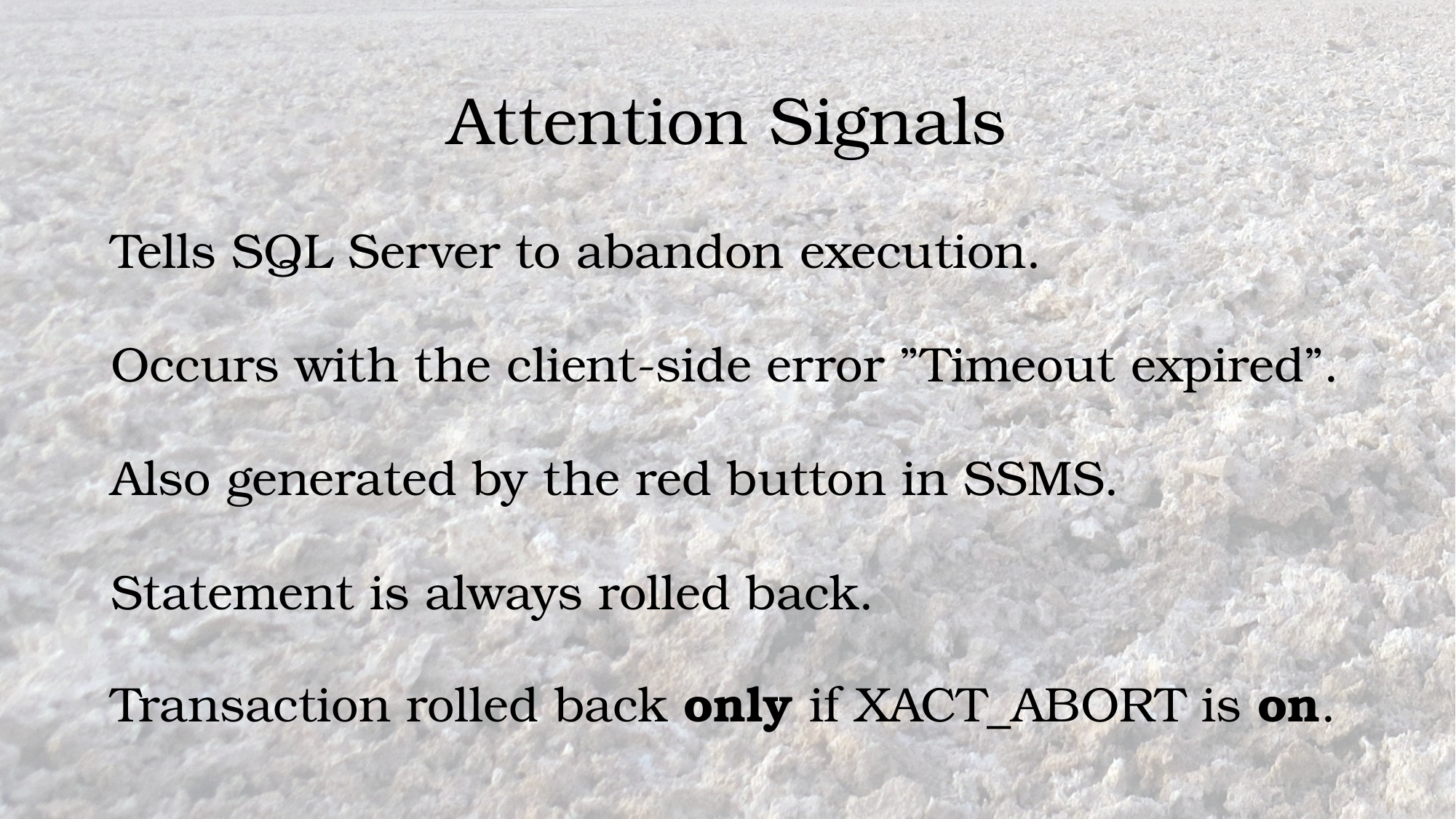

# Attention Signals
Tells SQL Server to abandon execution.

Occurs with the client-side error ”Timeout expired”.

Also generated by the red button in SSMS.

Statement is always rolled back.

Transaction rolled back only if XACT_ABORT is on.